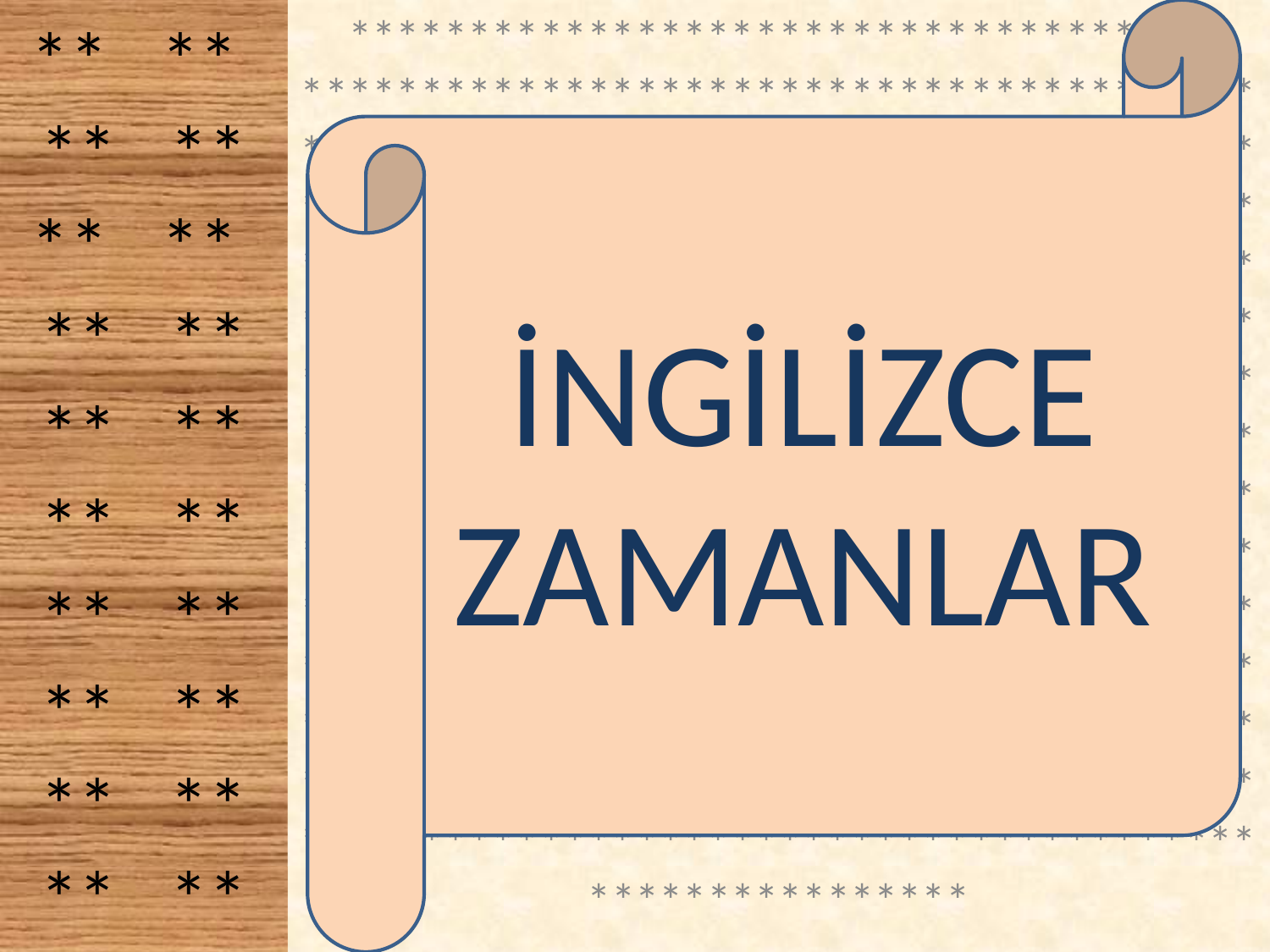

# **   **  **   ** **   **  **   ** **   ** **   ** **   ** **   ** **   ** **   **
 ************************************  ************************************************************************************************************************************************************************************************************************************************************************************************************************************************************************************************************************************************************************************************************************************************************************************************
İNGİLİZCE ZAMANLAR